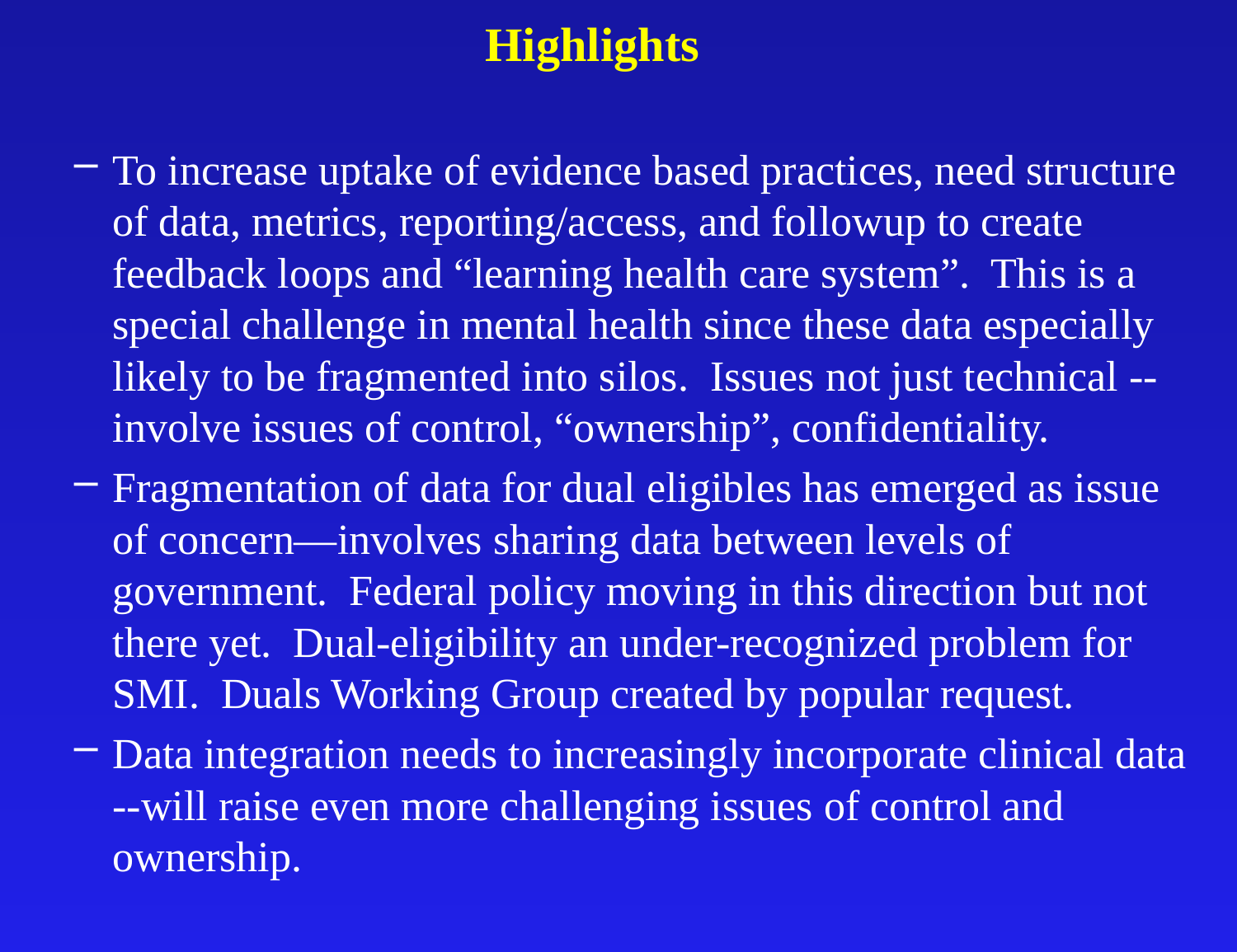

# Highlights
To increase uptake of evidence based practices, need structure of data, metrics, reporting/access, and followup to create feedback loops and “learning health care system”.  This is a special challenge in mental health since these data especially likely to be fragmented into silos.  Issues not just technical -- involve issues of control, “ownership”, confidentiality.
Fragmentation of data for dual eligibles has emerged as issue of concern—involves sharing data between levels of government.  Federal policy moving in this direction but not there yet.  Dual-eligibility an under-recognized problem for SMI.  Duals Working Group created by popular request.
Data integration needs to increasingly incorporate clinical data --will raise even more challenging issues of control and ownership.